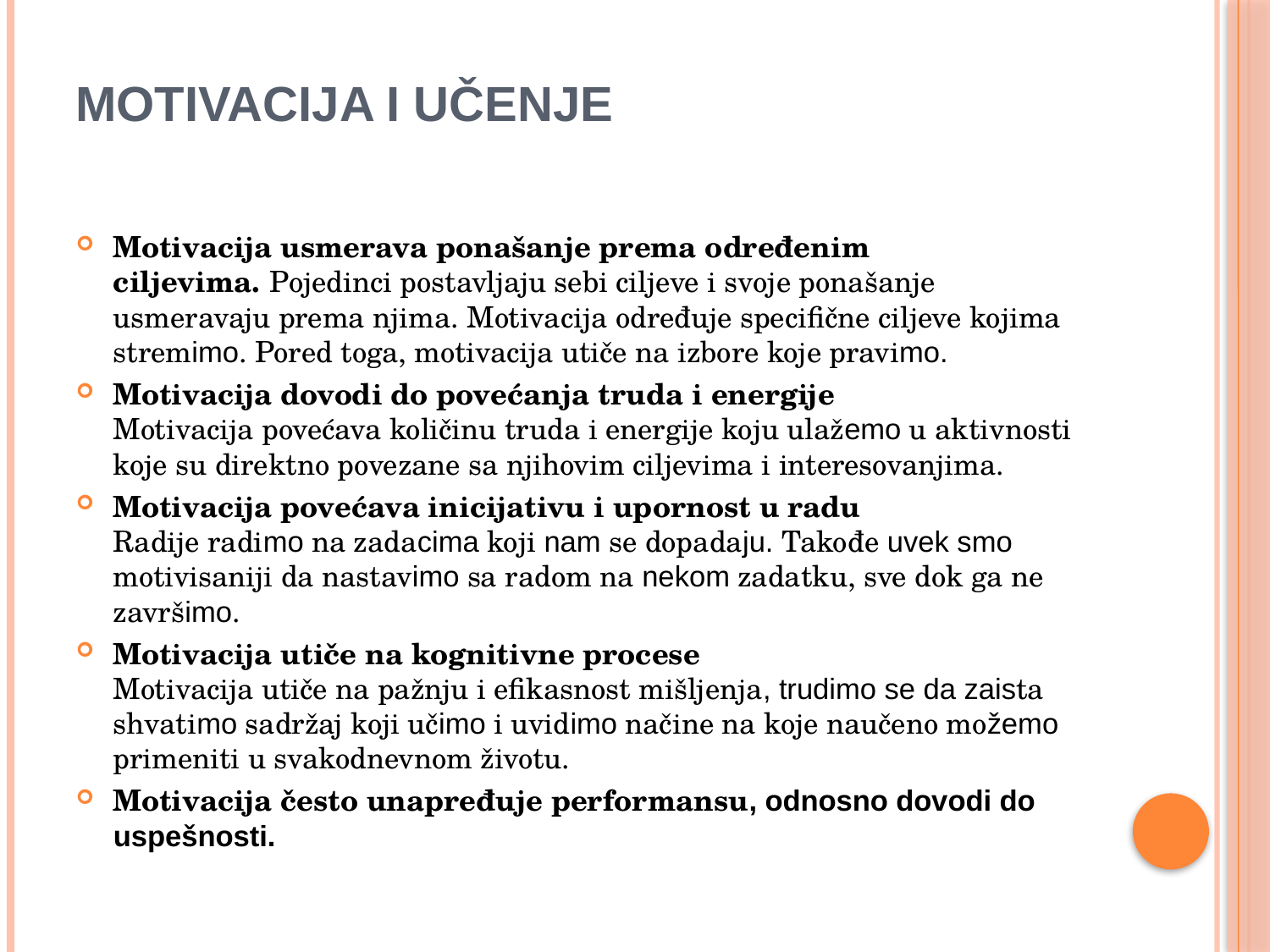

# MOTIVACIJA I UČENJE
Motivacija usmerava ponašanje prema određenim ciljevima. Pojedinci postavljaju sebi ciljeve i svoje ponašanje usmeravaju prema njima. Motivacija određuje specifične ciljeve kojima stremimo. Pored toga, motivacija utiče na izbore koje pravimo.
Motivacija dovodi do povećanja truda i energije
Motivacija povećava količinu truda i energije koju ulažemo u aktivnosti koje su direktno povezane sa njihovim ciljevima i interesovanjima.
Motivacija povećava inicijativu i upornost u radu
Radije radimo na zadacima koji nam se dopadaju. Takođe uvek smo  motivisaniji da nastavimo sa radom na nekom zadatku, sve dok ga ne završimo.
Motivacija utiče na kognitivne procese
Motivacija utiče na pažnju i efikasnost mišljenja, trudimo se da zaista shvatimo sadržaj koji učimo i uvidimo načine na koje naučeno možemo primeniti u svakodnevnom životu.
Motivacija često unapređuje performansu, odnosno dovodi do uspešnosti.